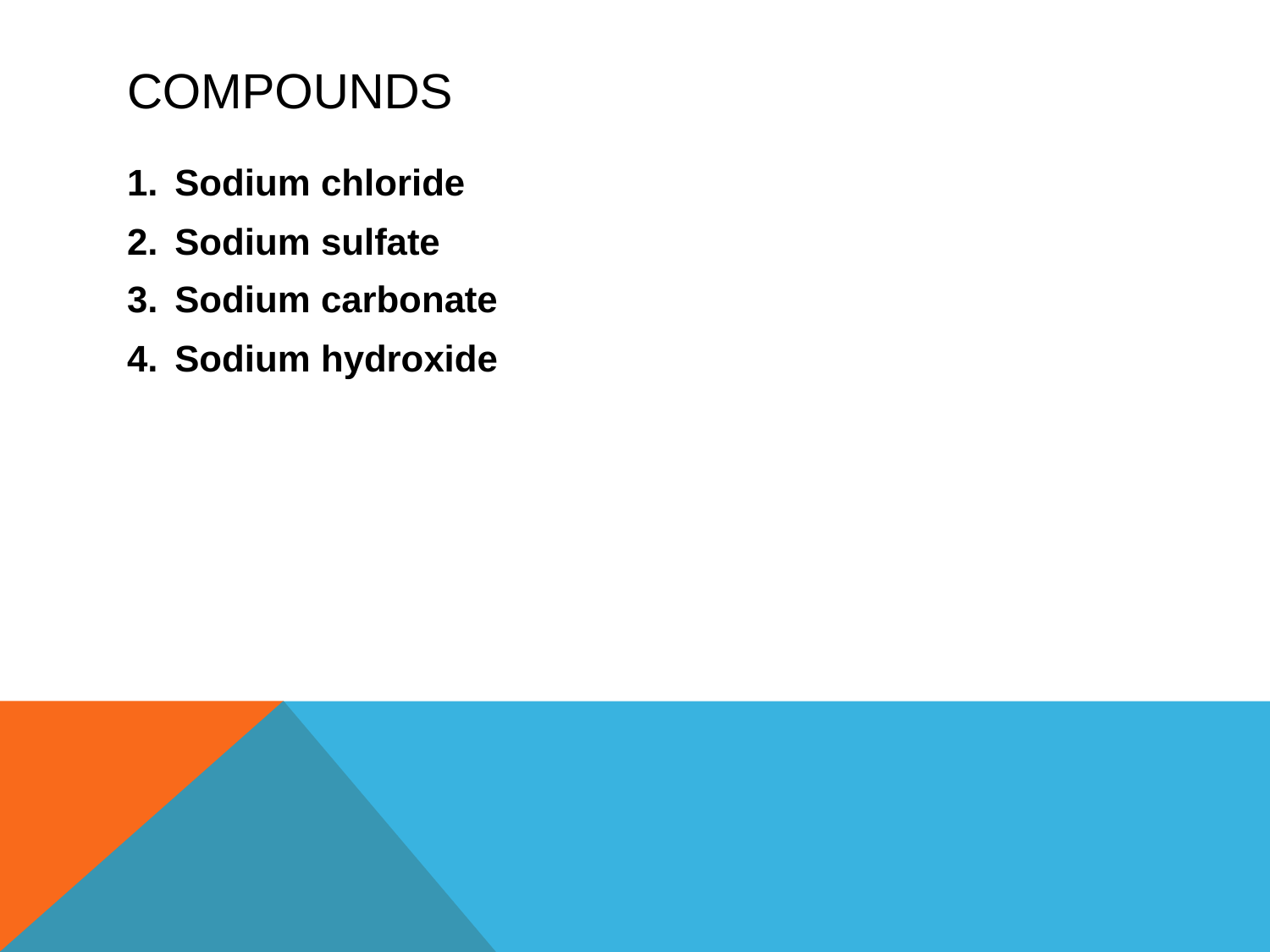

# Compounds
Sodium chloride
Sodium sulfate
Sodium carbonate
Sodium hydroxide